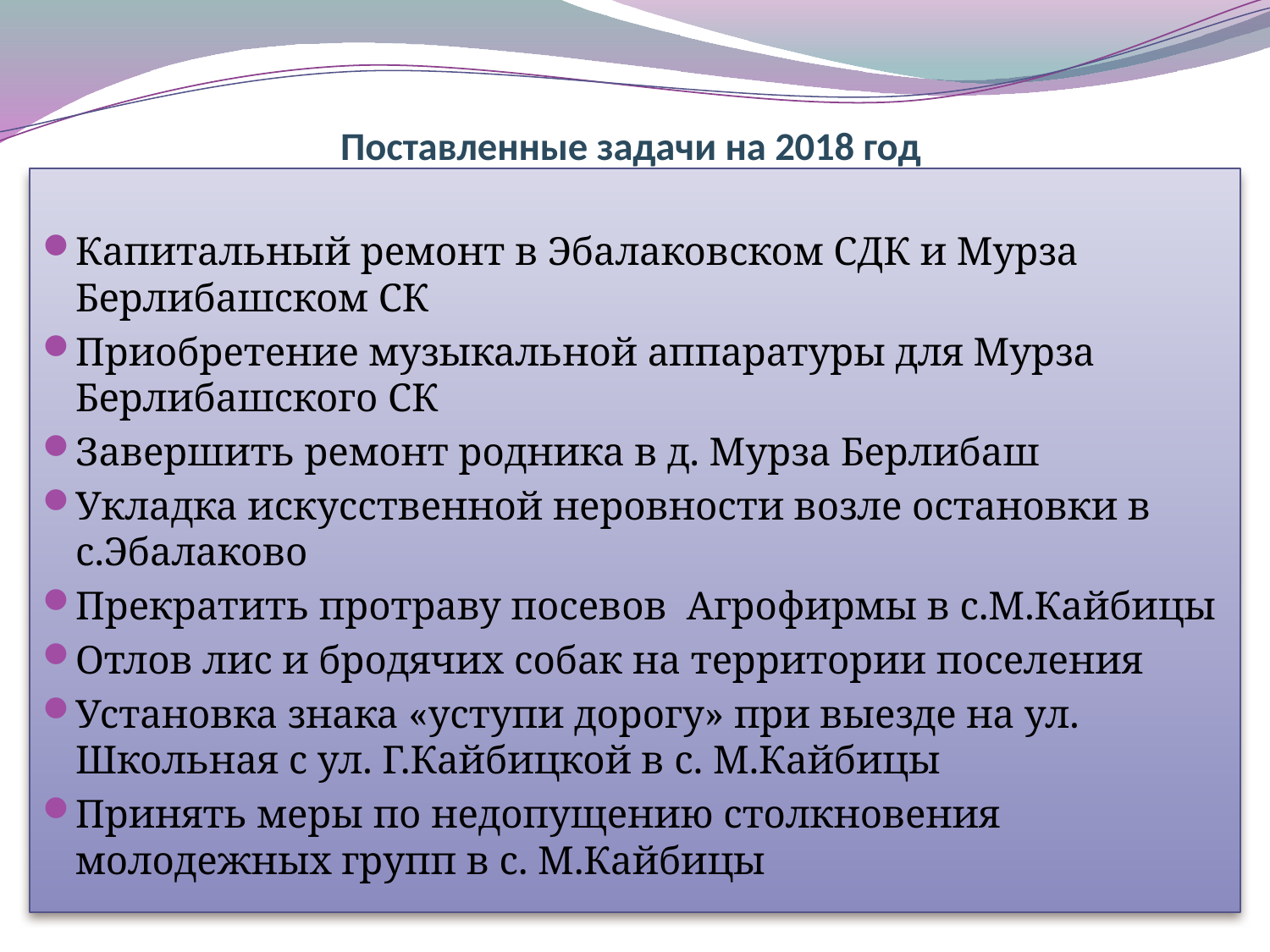

# Поставленные задачи на 2018 год

Капитальный ремонт в Эбалаковском СДК и Мурза Берлибашском СК
Приобретение музыкальной аппаратуры для Мурза Берлибашского СК
Завершить ремонт родника в д. Мурза Берлибаш
Укладка искусственной неровности возле остановки в с.Эбалаково
Прекратить протраву посевов  Агрофирмы в с.М.Кайбицы
Отлов лис и бродячих собак на территории поселения
Установка знака «уступи дорогу» при выезде на ул. Школьная с ул. Г.Кайбицкой в с. М.Кайбицы
Принять меры по недопущению столкновения молодежных групп в с. М.Кайбицы